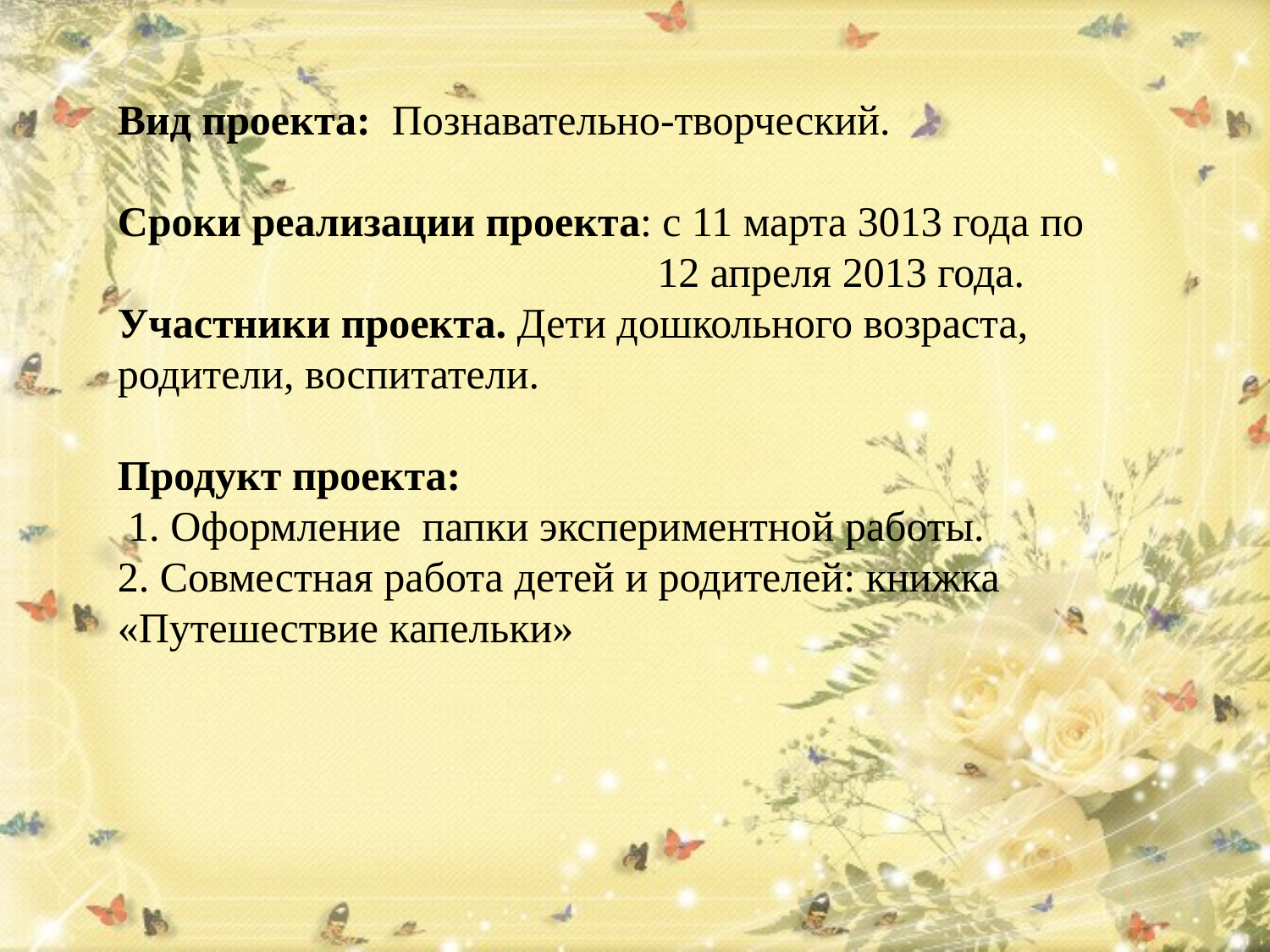

Вид проекта:  Познавательно-творческий.

Сроки реализации проекта: с 11 марта 3013 года по
                                                   12 апреля 2013 года.
Участники проекта. Дети дошкольного возраста, родители, воспитатели.

Продукт проекта:
 1. Оформление  папки экспериментной работы.
2. Совместная работа детей и родителей: книжка «Путешествие капельки»